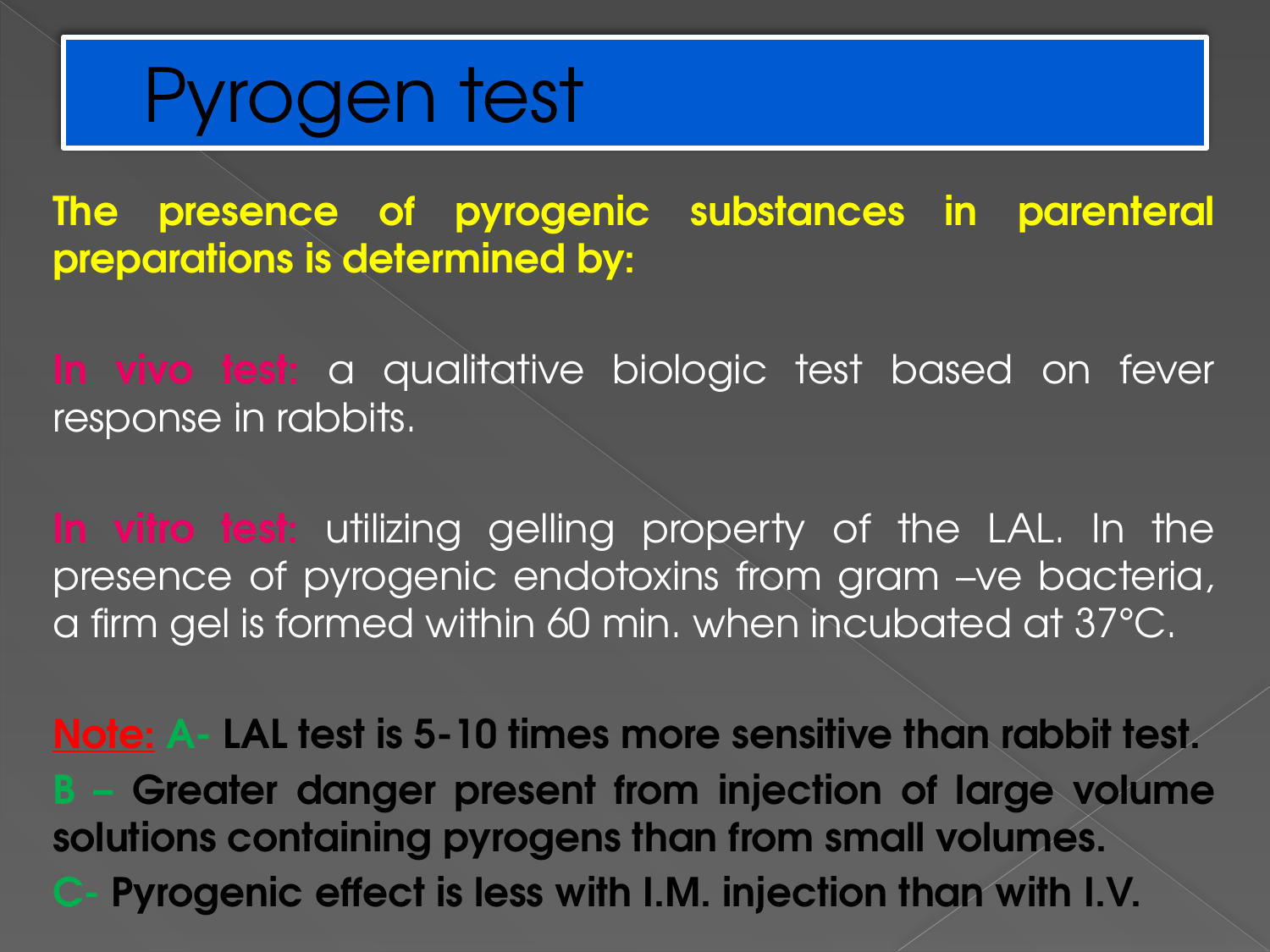

# Pyrogen test
The presence of pyrogenic substances in parenteral preparations is determined by:

In vivo test: a qualitative biologic test based on fever response in rabbits.

In vitro test: utilizing gelling property of the LAL. In the presence of pyrogenic endotoxins from gram –ve bacteria, a firm gel is formed within 60 min. when incubated at 37°C.

Note: A- LAL test is 5-10 times more sensitive than rabbit test.
B – Greater danger present from injection of large volume solutions containing pyrogens than from small volumes.
C- Pyrogenic effect is less with I.M. injection than with I.V.